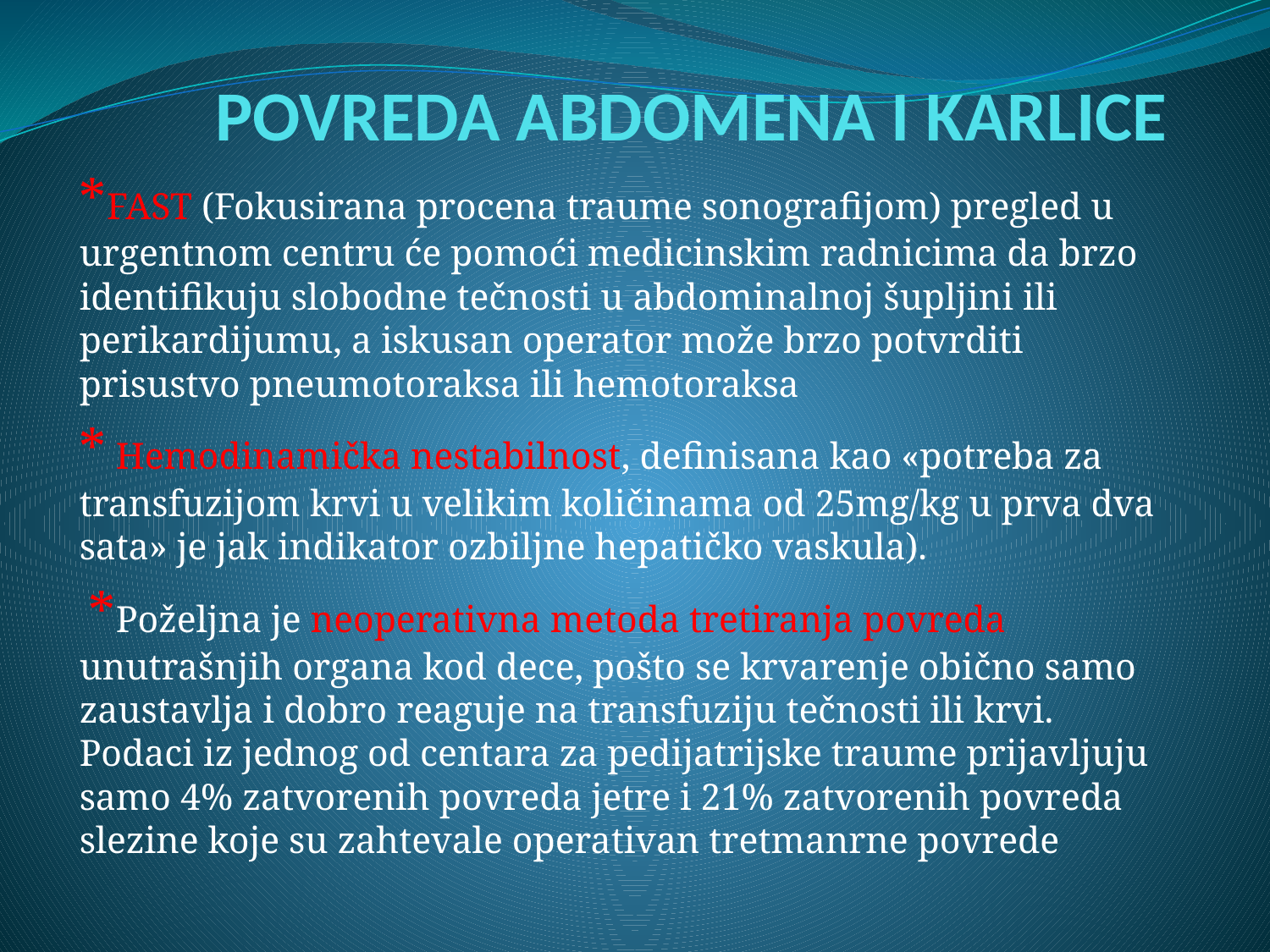

# POVREDA ABDOMENA I KARLICE
*FAST (Fokusirana procena traume sonografijom) pregled u urgentnom centru će pomoći medicinskim radnicima da brzo identifikuju slobodne tečnosti u abdominalnoj šupljini ili perikardijumu, a iskusan operator može brzo potvrditi prisustvo pneumotoraksa ili hemotoraksa
* Hemodinamička nestabilnost, definisana kao «potreba za transfuzijom krvi u velikim količinama od 25mg/kg u prva dva sata» je jak indikator ozbiljne hepatičko vaskula).
 *Poželjna je neoperativna metoda tretiranja povreda unutrašnjih organa kod dece, pošto se krvarenje obično samo zaustavlja i dobro reaguje na transfuziju tečnosti ili krvi. Podaci iz jednog od centara za pedijatrijske traume prijavljuju samo 4% zatvorenih povreda jetre i 21% zatvorenih povreda slezine koje su zahtevale operativan tretmanrne povrede